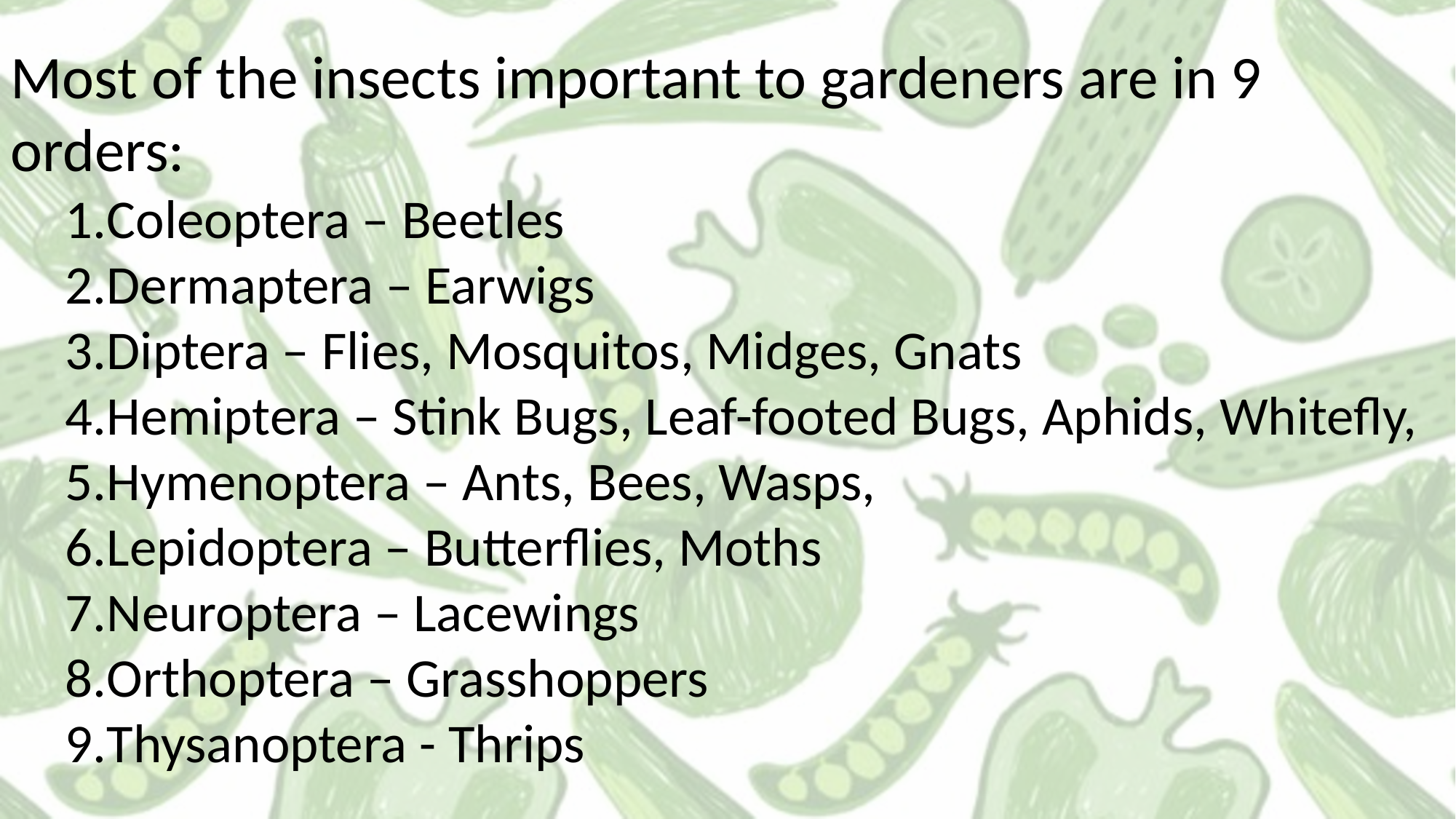

Most of the insects important to gardeners are in 9 orders:
Coleoptera – Beetles
Dermaptera – Earwigs
Diptera – Flies, Mosquitos, Midges, Gnats
Hemiptera – Stink Bugs, Leaf-footed Bugs, Aphids, Whitefly,
Hymenoptera – Ants, Bees, Wasps,
Lepidoptera – Butterflies, Moths
Neuroptera – Lacewings
Orthoptera – Grasshoppers
Thysanoptera - Thrips